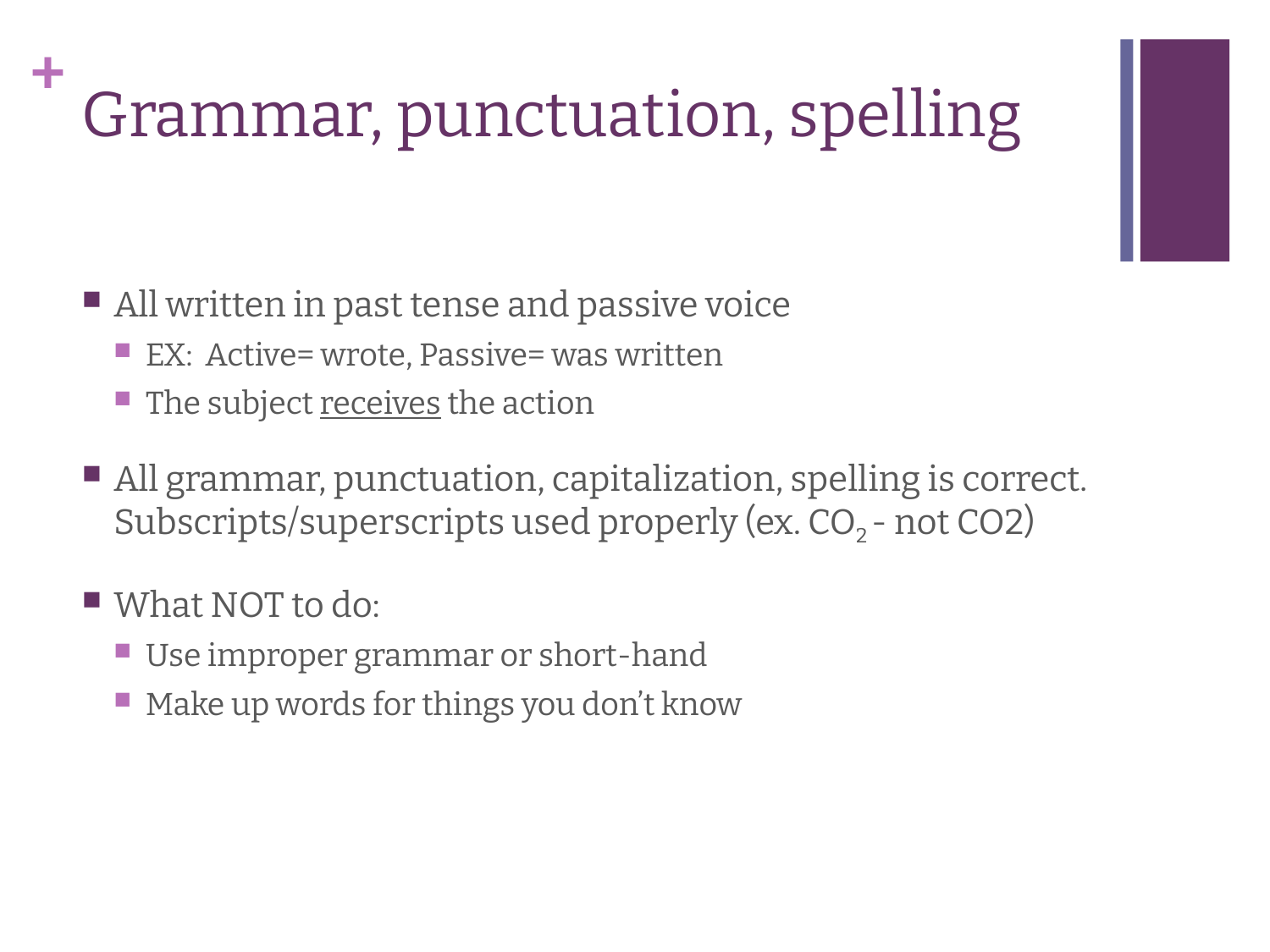

# Grammar, punctuation, spelling
All written in past tense and passive voice
EX:  Active= wrote, Passive= was written
The subject receives the action
All grammar, punctuation, capitalization, spelling is correct. Subscripts/superscripts used properly (ex. CO2 - not CO2)
What NOT to do:
Use improper grammar or short-hand
Make up words for things you don’t know